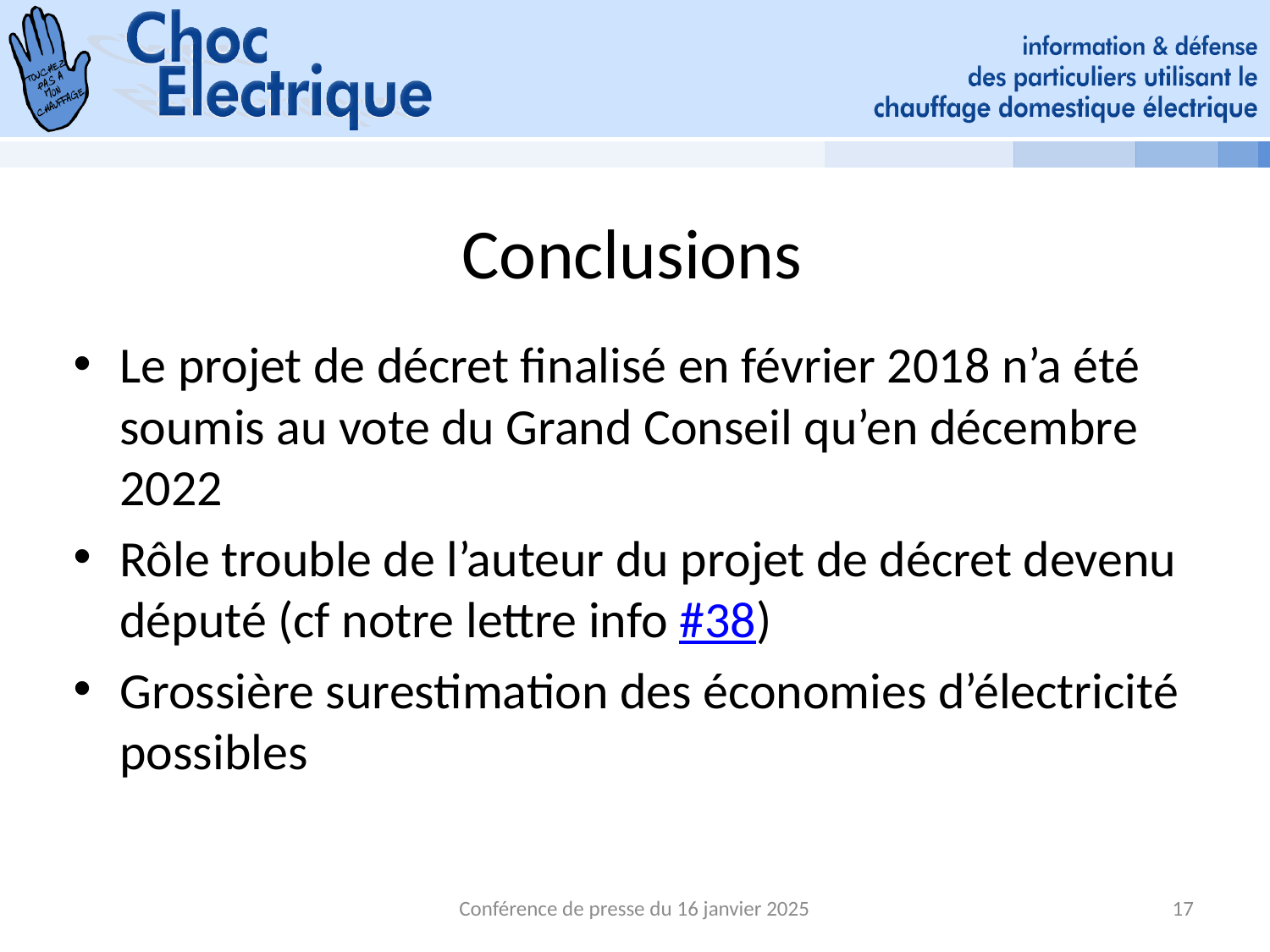

# Conclusions
Le projet de décret finalisé en février 2018 n’a été soumis au vote du Grand Conseil qu’en décembre 2022
Rôle trouble de l’auteur du projet de décret devenu député (cf notre lettre info #38)
Grossière surestimation des économies d’électricité possibles

Conférence de presse du 16 janvier 2025
17